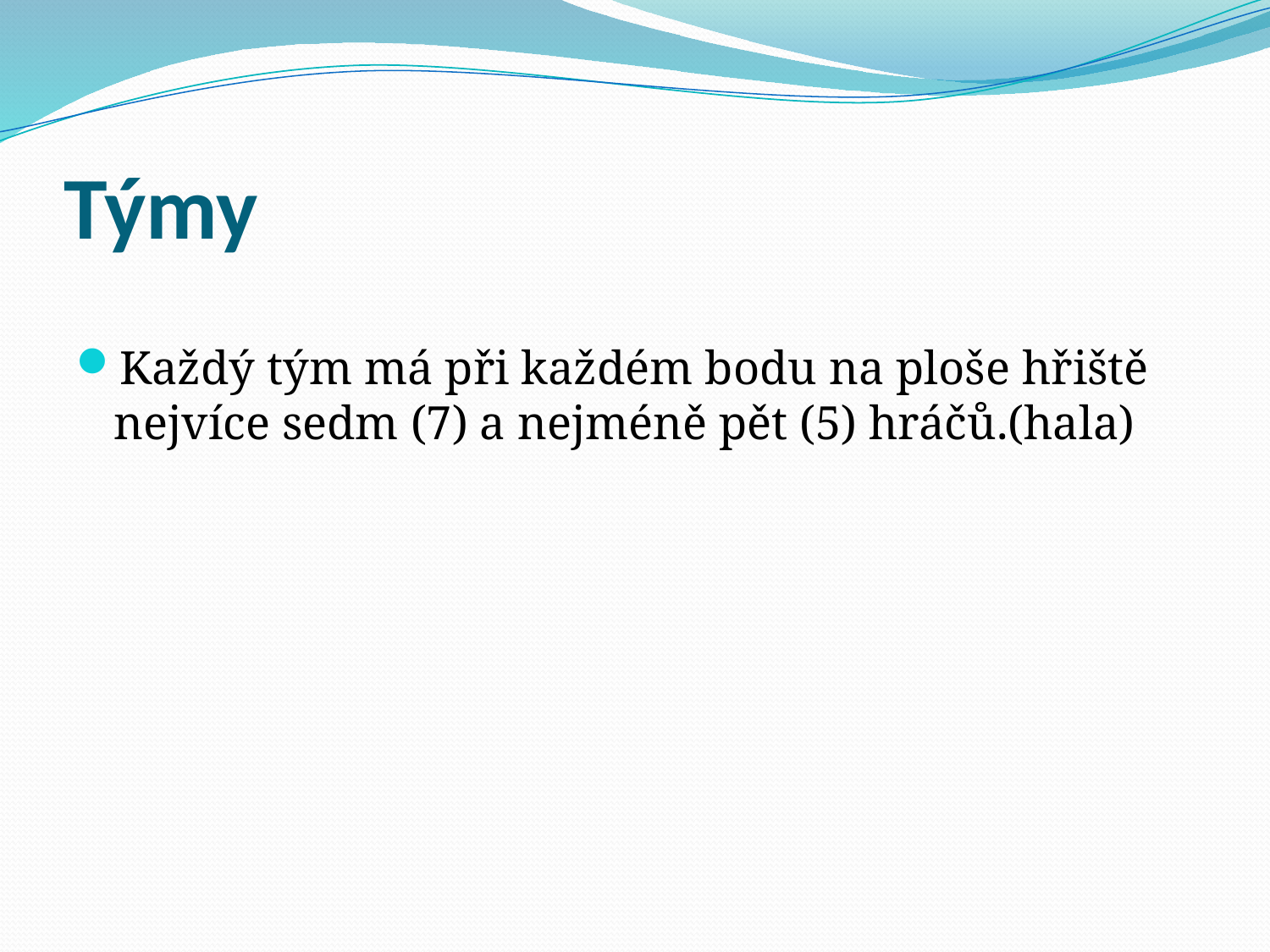

# Týmy

Každý tým má při každém bodu na ploše hřiště nejvíce sedm (7) a nejméně pět (5) hráčů.(hala)